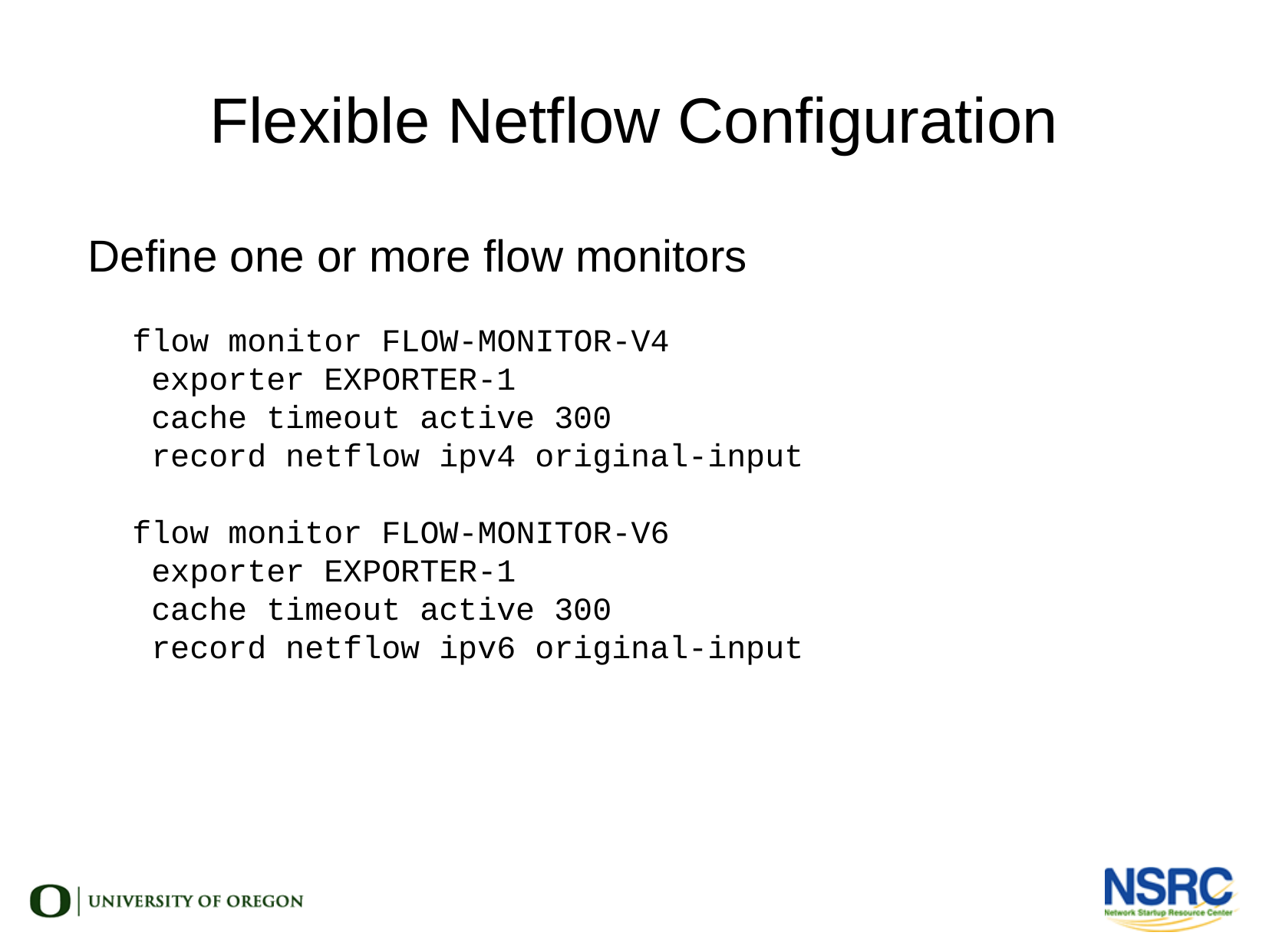

Flexible Netflow Configuration
Define one or more flow monitors

flow monitor FLOW-MONITOR-V4
 exporter EXPORTER-1
 cache timeout active 300
 record netflow ipv4 original-input

flow monitor FLOW-MONITOR-V6
 exporter EXPORTER-1
 cache timeout active 300
 record netflow ipv6 original-input